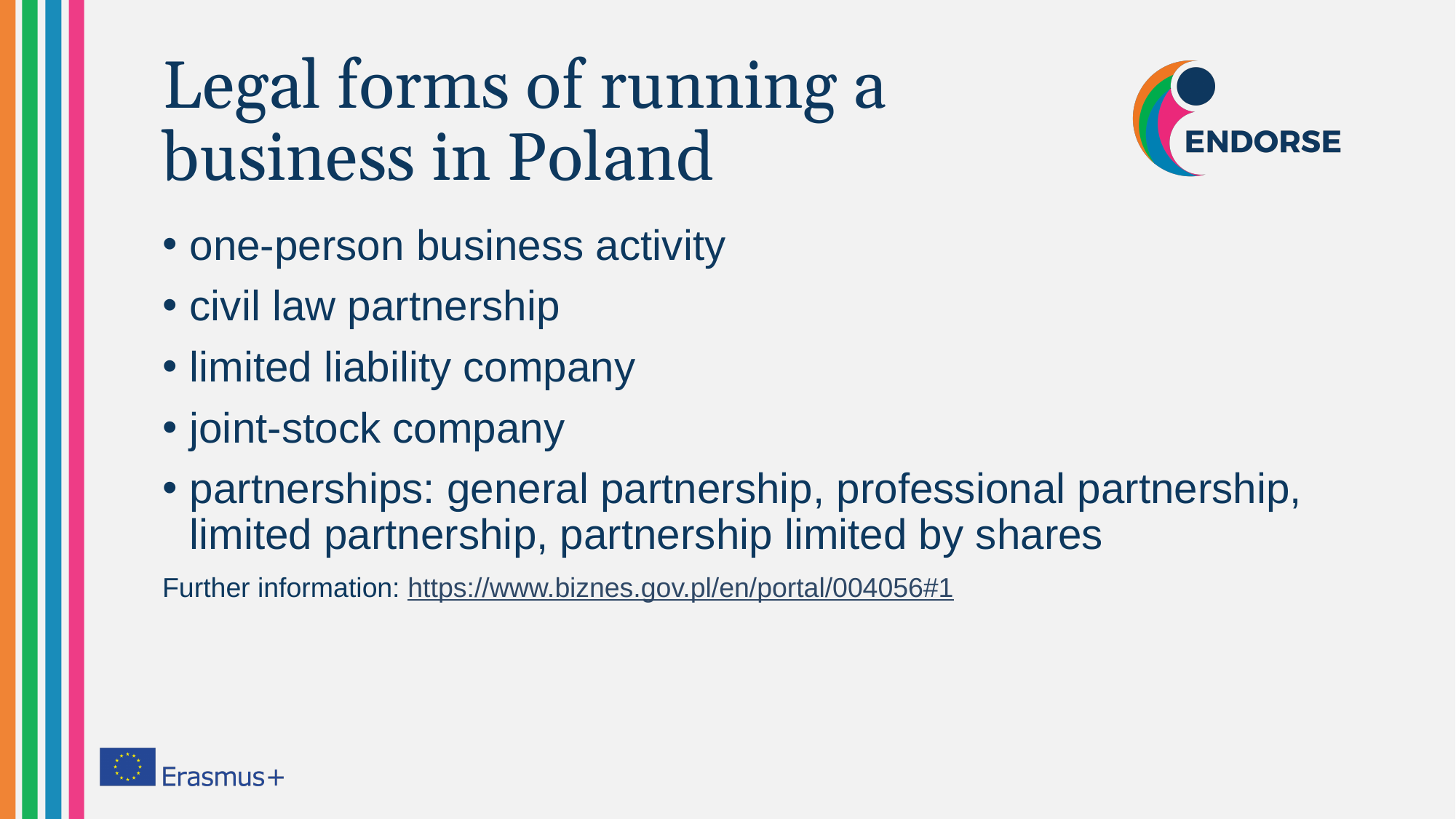

# Legal forms of running a business in Poland
one-person business activity
civil law partnership
limited liability company
joint-stock company
partnerships: general partnership, professional partnership, limited partnership, partnership limited by shares
Further information: https://www.biznes.gov.pl/en/portal/004056#1